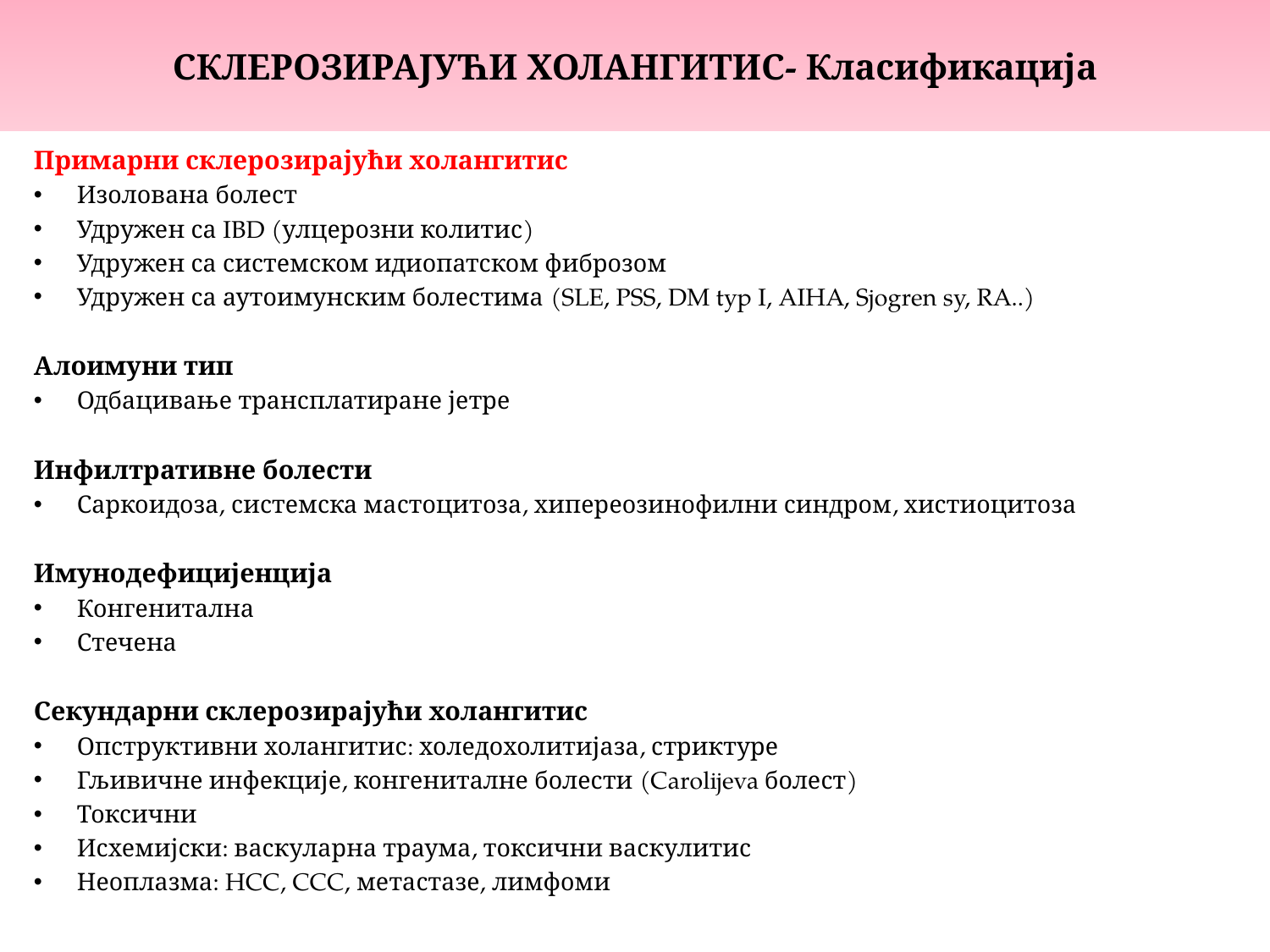

# СКЛЕРОЗИРАЈУЋИ ХОЛАНГИТИС- Класификација
Примарни склерозирајући холангитис
Изолована болест
Удружен са IBD (улцерозни колитис)
Удружен са системском идиопатском фиброзом
Удружен са аутоимунским болестима (SLE, PSS, DM typ I, AIHA, Sjogren sy, RA..)

Алоимуни тип
Одбацивање трансплатиране јетре

Инфилтративне болести
Саркоидоза, системска мастоцитоза, хипереозинофилни синдром, хистиоцитоза

Имунодефицијенција
Конгенитална
Стечена

Секундарни склерозирајући холангитис
Опструктивни холангитис: холедохолитијаза, стриктуре
Гљивичне инфекције, конгениталне болести (Carolijeva болест)
Токсични
Исхемијски: васкуларна траума, токсични васкулитис
Неоплазма: HCC, CCC, метастазе, лимфоми